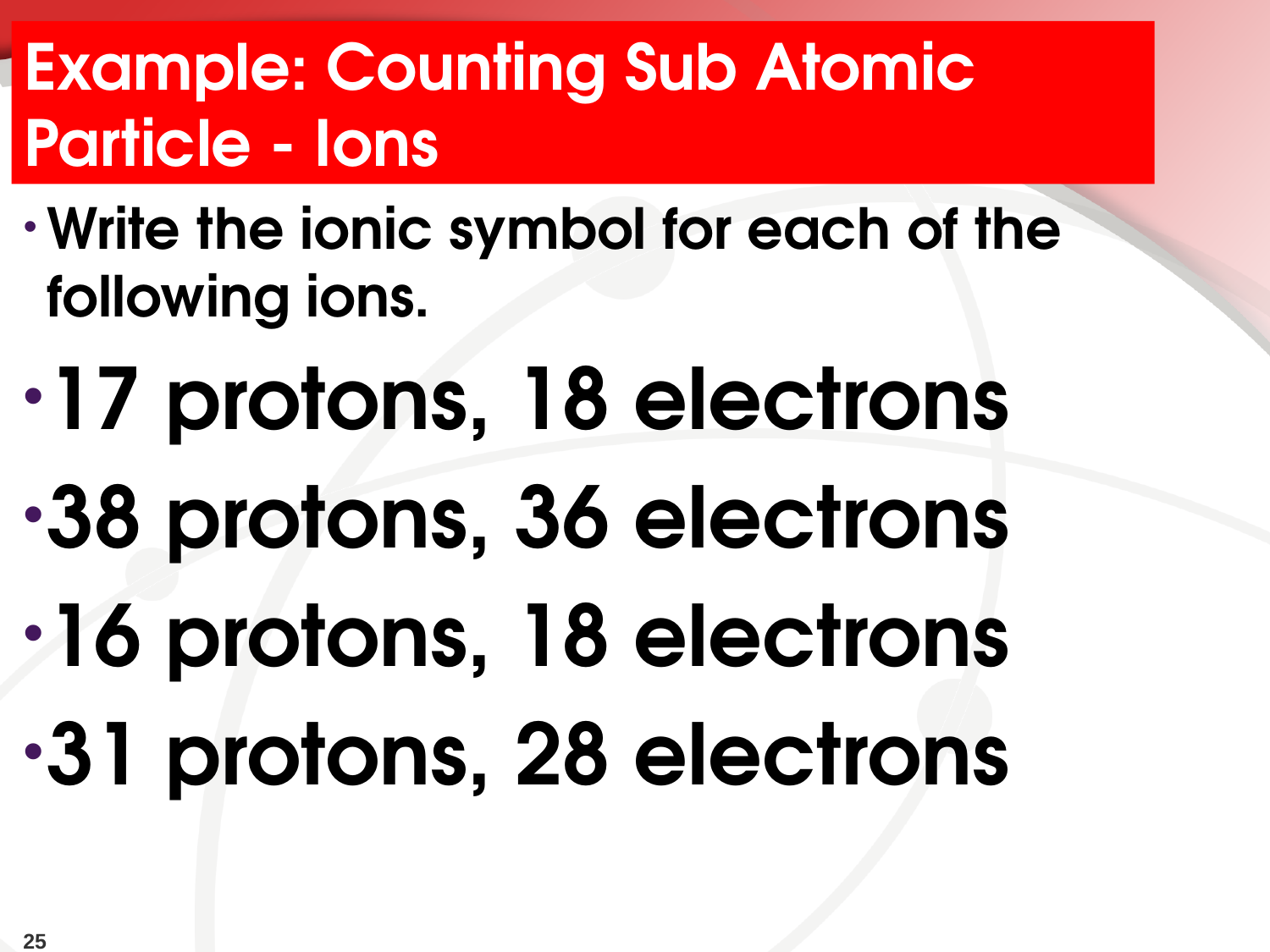

Example: Counting Sub Atomic Particle - Ions
#
Write the ionic symbol for each of the following ions.
17 protons, 18 electrons
38 protons, 36 electrons
16 protons, 18 electrons
31 protons, 28 electrons
25